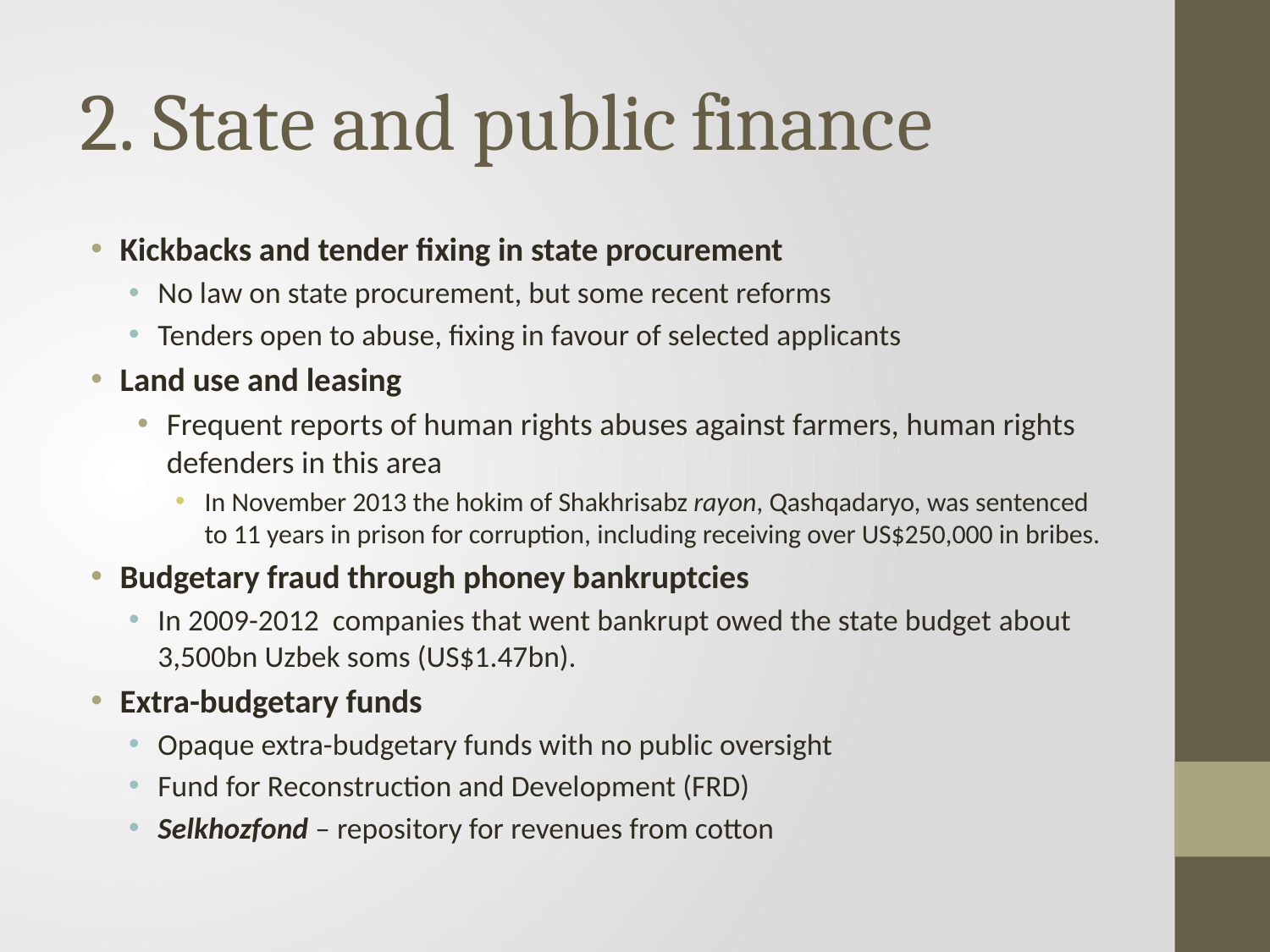

# 2. State and public finance
Kickbacks and tender fixing in state procurement
No law on state procurement, but some recent reforms
Tenders open to abuse, fixing in favour of selected applicants
Land use and leasing
Frequent reports of human rights abuses against farmers, human rights defenders in this area
In November 2013 the hokim of Shakhrisabz rayon, Qashqadaryo, was sentenced to 11 years in prison for corruption, including receiving over US$250,000 in bribes.
Budgetary fraud through phoney bankruptcies
In 2009-2012  companies that went bankrupt owed the state budget ​​about 3,500bn Uzbek soms (US$1.47bn).
Extra-budgetary funds
Opaque extra-budgetary funds with no public oversight
Fund for Reconstruction and Development (FRD)
Selkhozfond – repository for revenues from cotton